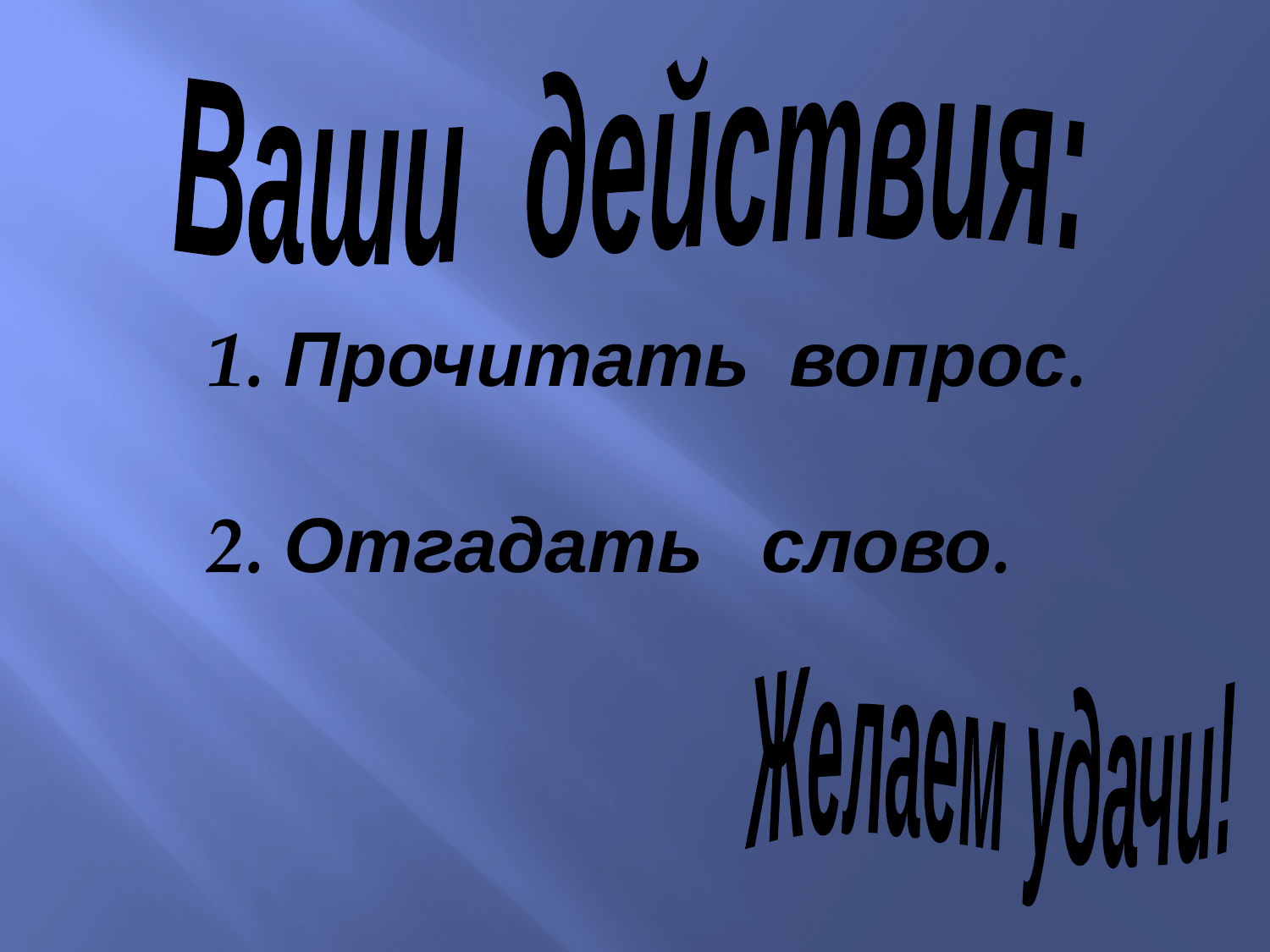

Ваши  действия:

1. Прочитать  вопрос.

2. Отгадать   слово.

Желаем удачи!